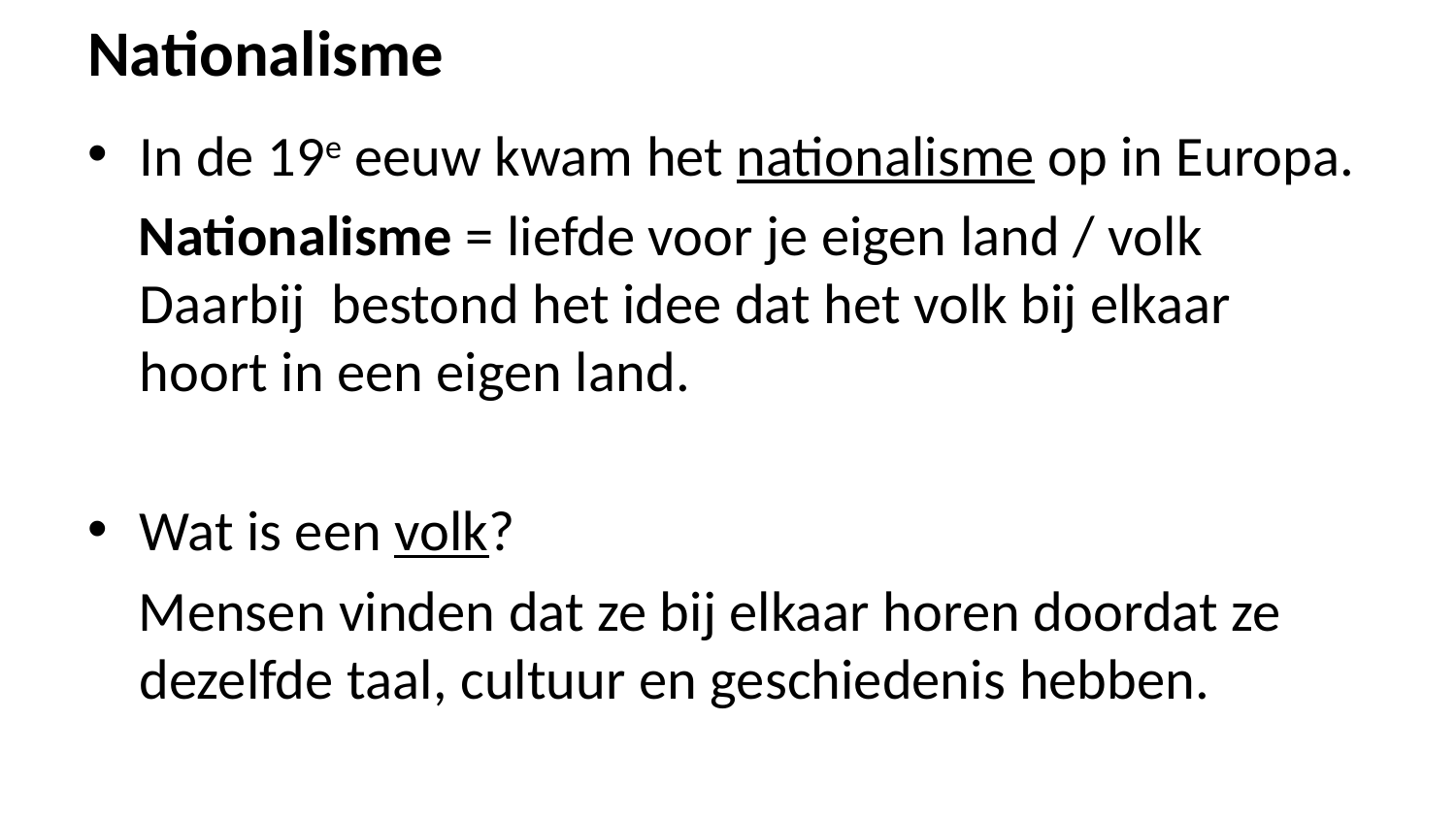

# Nationalisme
In de 19e eeuw kwam het nationalisme op in Europa.
    Nationalisme = liefde voor je eigen land / volk
Daarbij  bestond het idee dat het volk bij elkaar hoort in een eigen land.

Wat is een volk?
    Mensen vinden dat ze bij elkaar horen doordat ze dezelfde taal, cultuur en geschiedenis hebben.